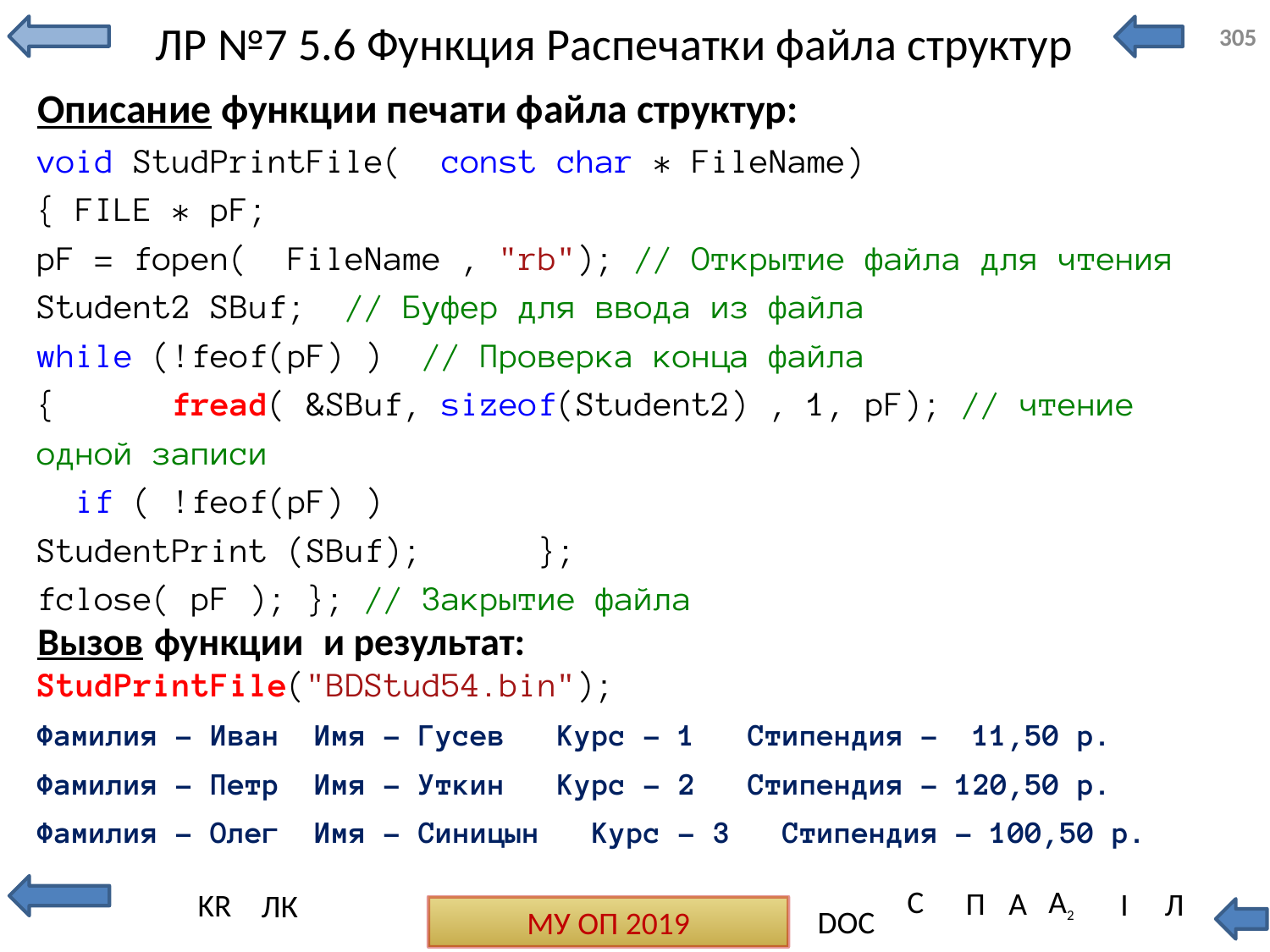

# ЛР №7 5.6 Функция Распечатки файла структур
305
Описание функции печати файла структур:
void StudPrintFile(  const char * FileName)
{ FILE * pF;
pF = fopen(  FileName , "rb"); // Открытие файла для чтения
Student2 SBuf;  // Буфер для ввода из файла
while (!feof(pF) )  // Проверка конца файла
{      fread( &SBuf, sizeof(Student2) , 1, pF); // чтение одной записи
  if ( !feof(pF) )
StudentPrint (SBuf);      };
fclose( pF ); }; // Закрытие файла
Вызов функции  и результат:
StudPrintFile("BDStud54.bin");
Фамилия - Иван  Имя - Гусев   Курс - 1   Стипендия -  11,50 р.
Фамилия - Петр  Имя - Уткин   Курс - 2   Стипендия - 120,50 р.
Фамилия - Олег  Имя - Синицын   Курс - 3   Стипендия - 100,50 р.